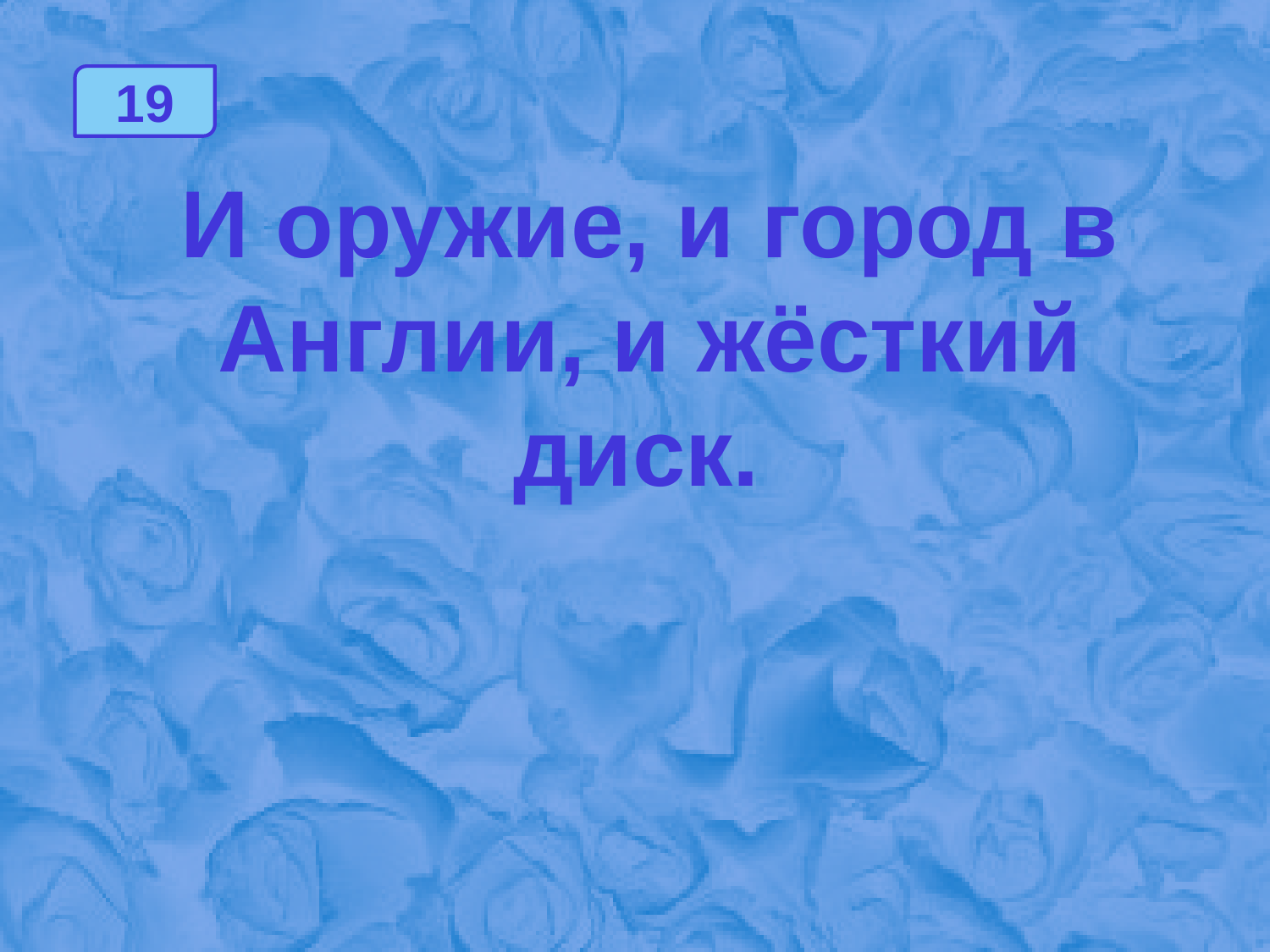

19
И оружие, и город в Англии, и жёсткий диск.